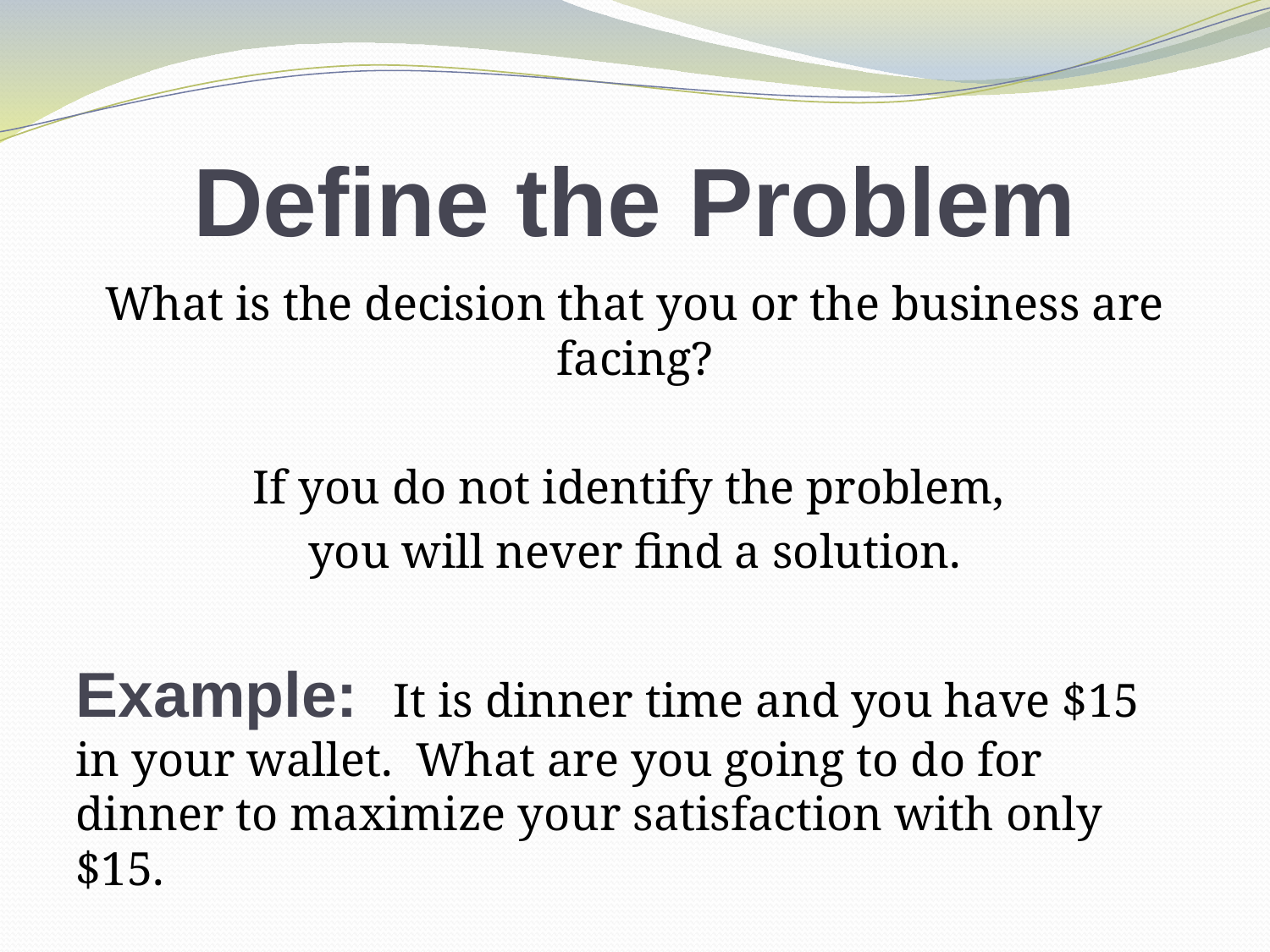

# Define the Problem
What is the decision that you or the business are facing?

If you do not identify the problem,
you will never find a solution.

Example:  It is dinner time and you have $15 in your wallet.  What are you going to do for dinner to maximize your satisfaction with only $15.